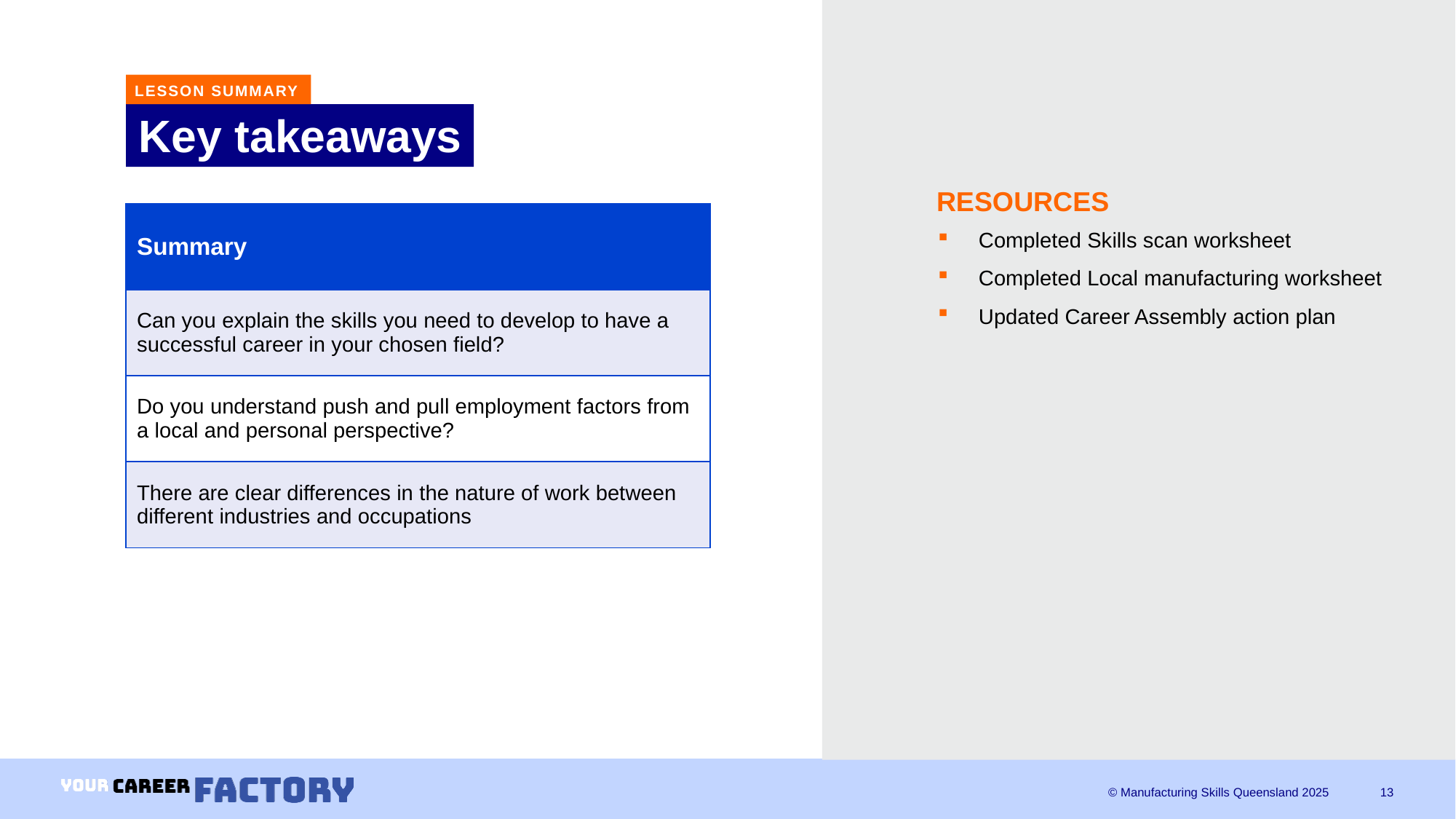

LESSON SUMMARY
# Key takeaways
RESOURCES
| Summary |
| --- |
| Can you explain the skills you need to develop to have a successful career in your chosen field? |
| Do you understand push and pull employment factors from a local and personal perspective? |
| There are clear differences in the nature of work between different industries and occupations |
Completed Skills scan worksheet
Completed Local manufacturing worksheet
Updated Career Assembly action plan